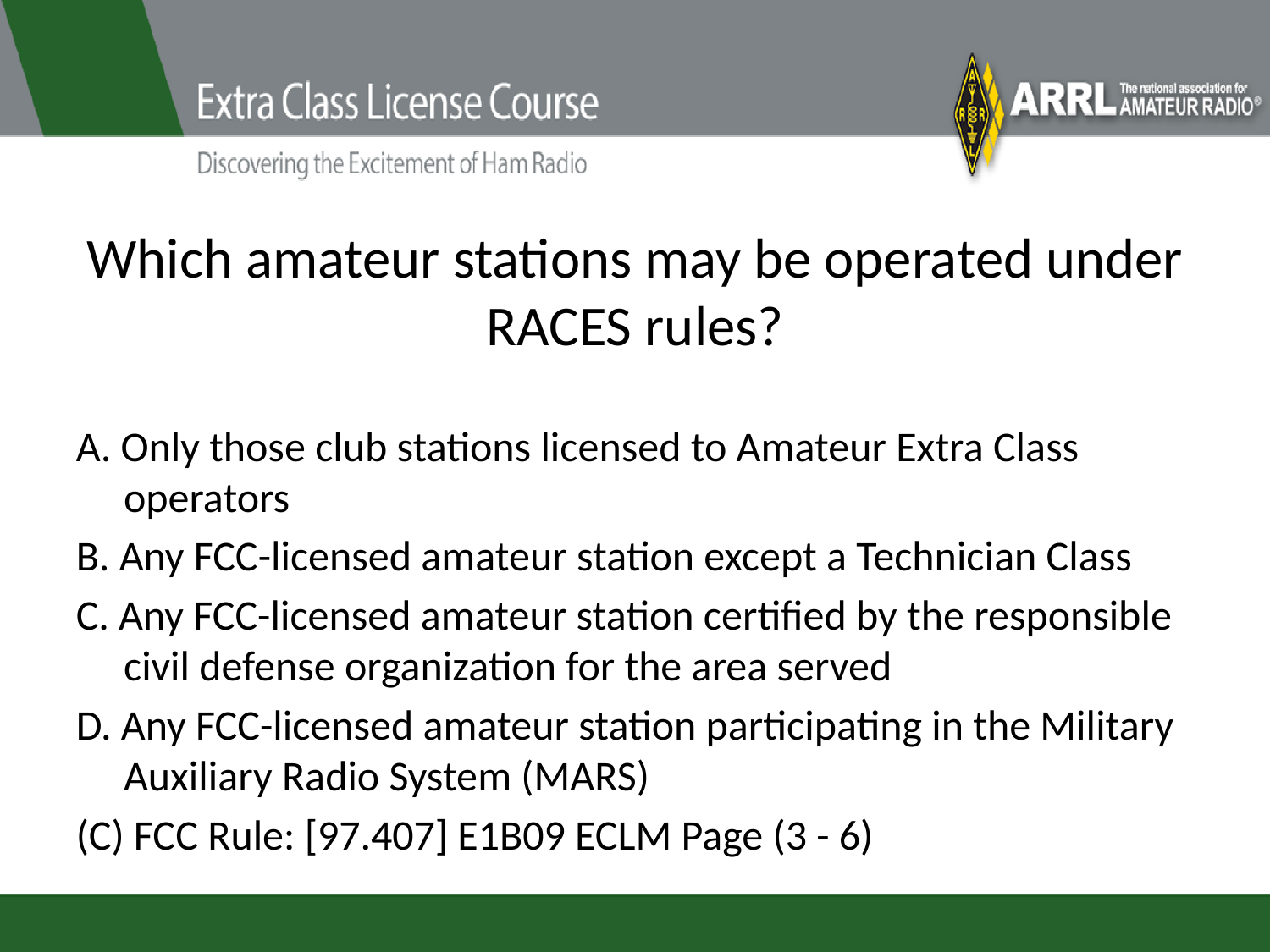

# Which amateur stations may be operated under RACES rules?
A. Only those club stations licensed to Amateur Extra Class operators
B. Any FCC-licensed amateur station except a Technician Class
C. Any FCC-licensed amateur station certified by the responsible civil defense organization for the area served
D. Any FCC-licensed amateur station participating in the Military Auxiliary Radio System (MARS)
(C) FCC Rule: [97.407] E1B09 ECLM Page (3 - 6)